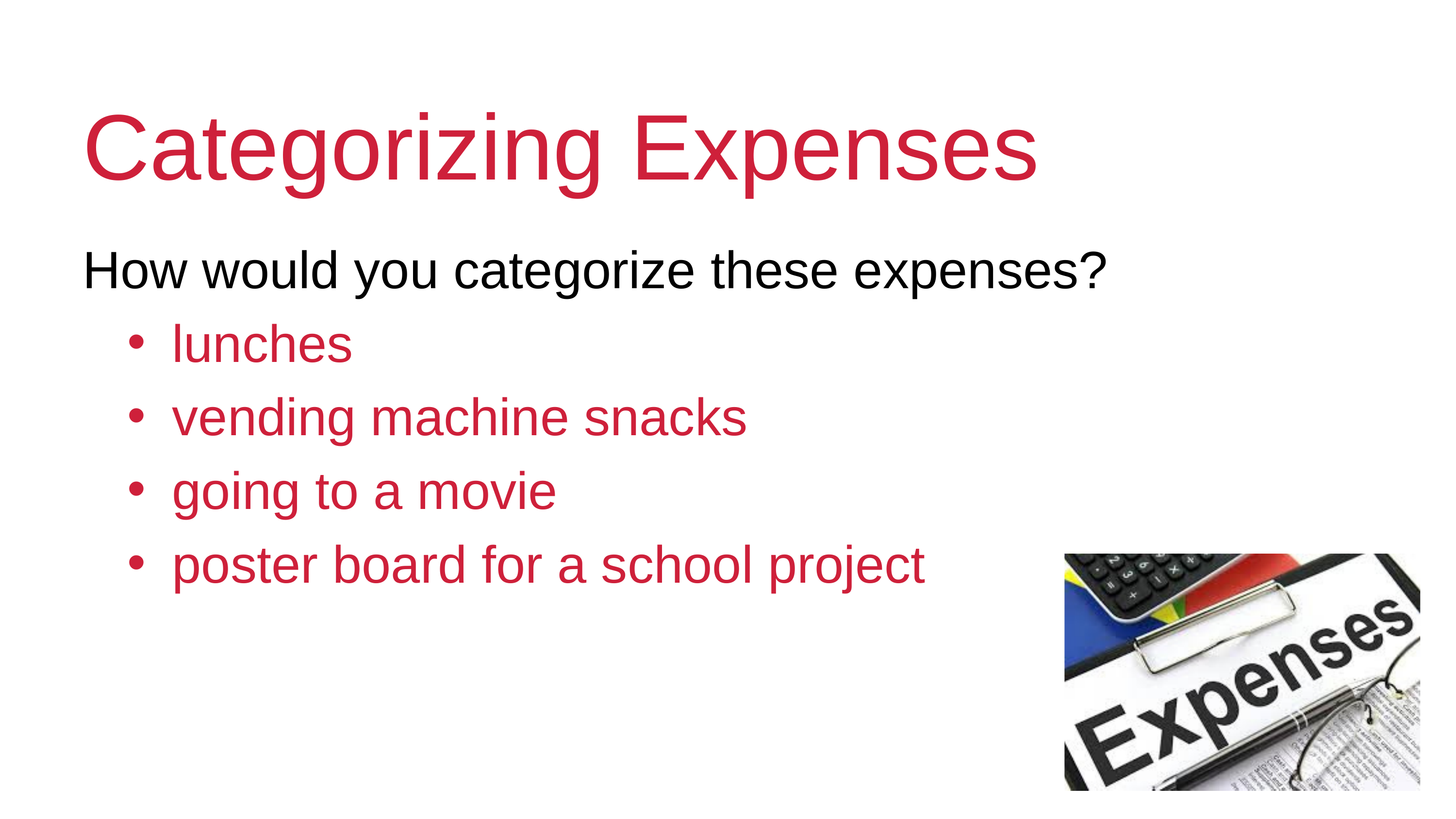

Categorizing Expenses
How would you categorize these expenses?
lunches
vending machine snacks
going to a movie
poster board for a school project